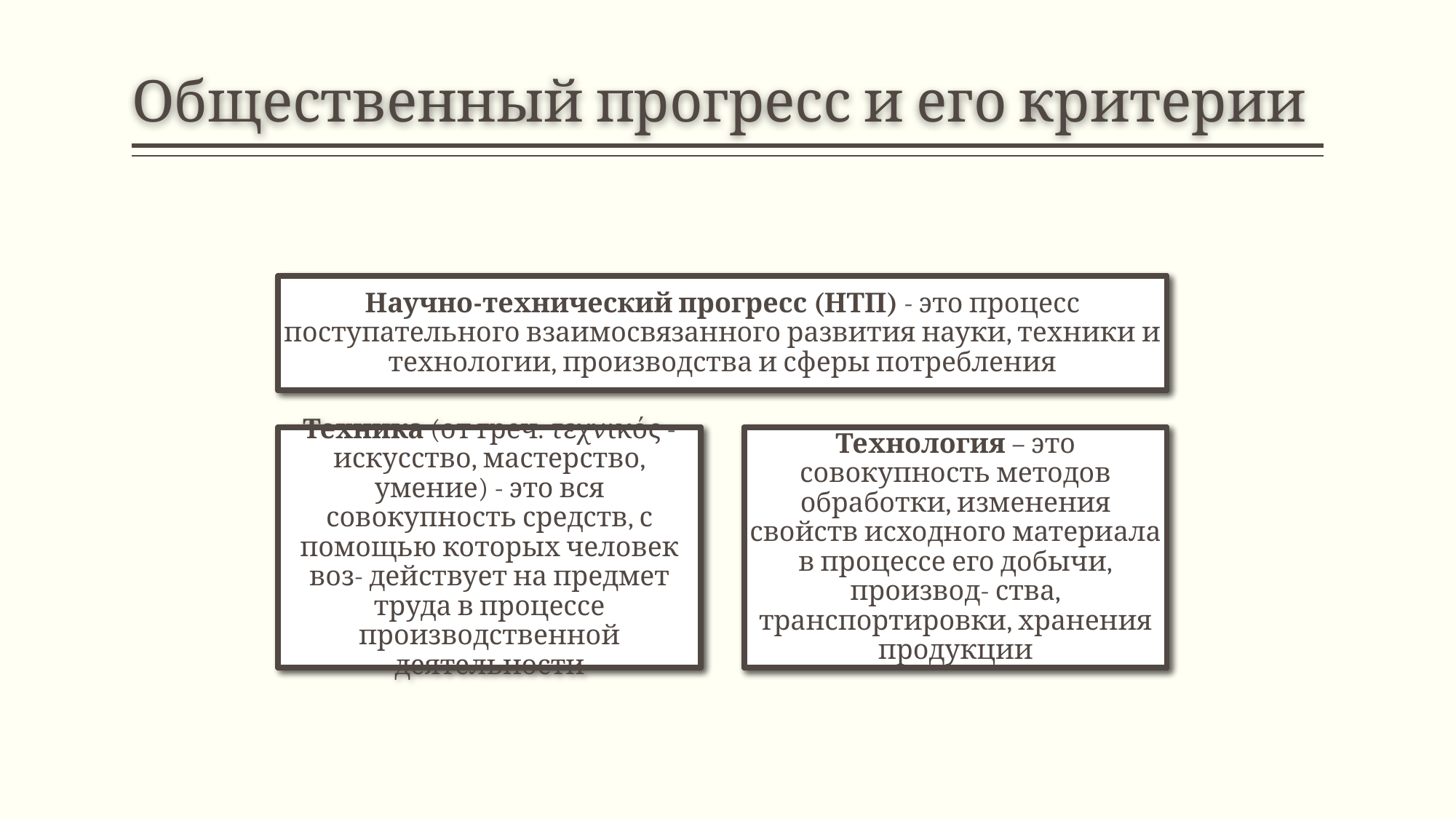

# Общественный прогресс и его критерии

Научно-технический прогресс (НТП) - это процесс поступательного взаимосвязанного развития науки, техники и технологии, производства и сферы потребления

Техника (от греч. τεχνικός - искусство, мастерство, умение) - это вся совокупность средств, с помощью которых человек воз- действует на предмет труда в процессе производственной деятельности

Технология – это совокупность методов обработки, изменения свойств исходного материала в процессе его добычи, производ- ства, транспортировки, хранения продукции